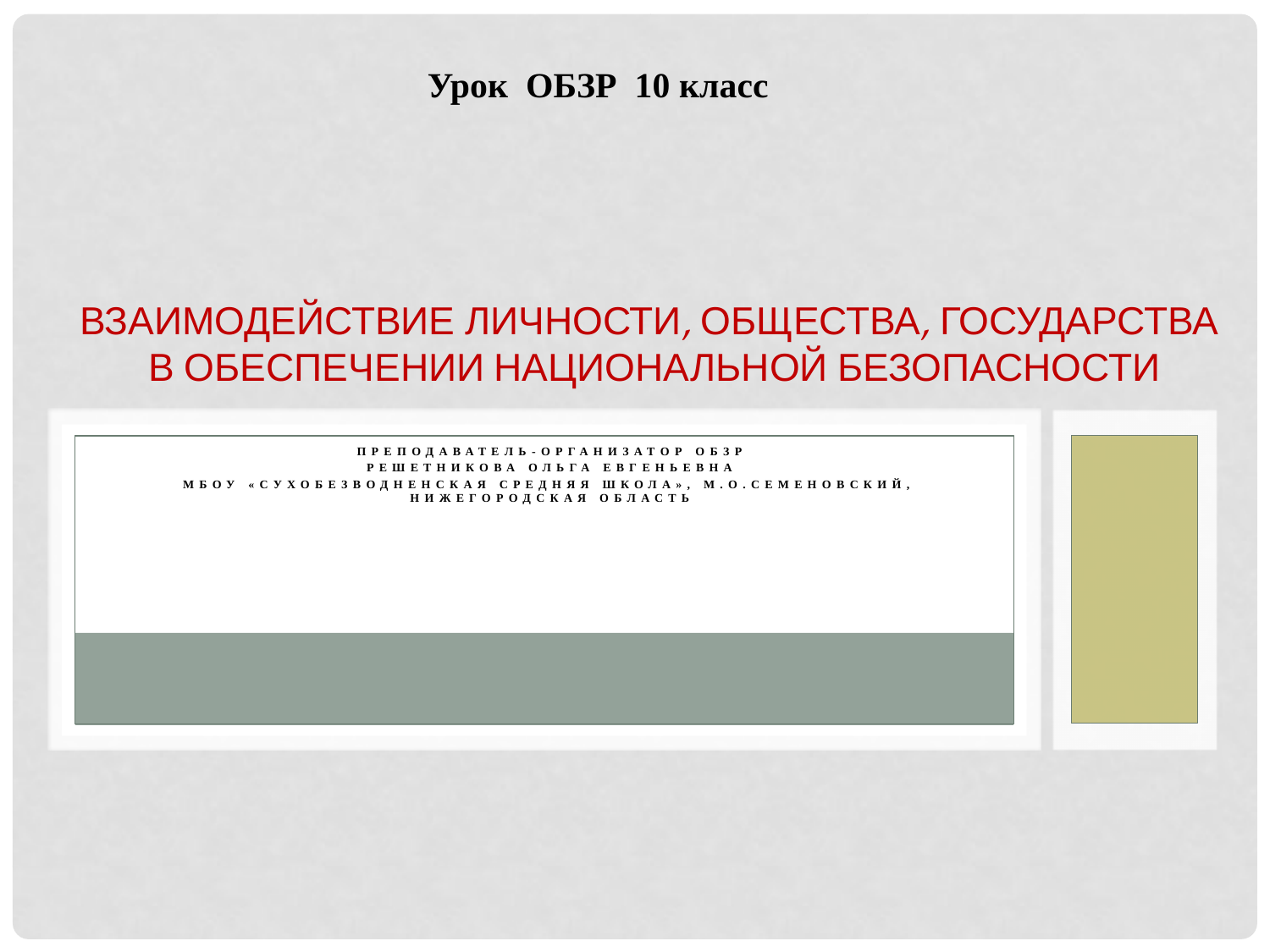

Урок  ОБЗР  10 класс
# Взаимодействие личности, общества, государства в обеспечении национальной безопасности
Преподаватель-организатор ОБЗР
Решетникова Ольга Евгеньевна
МБОУ «Сухобезводненская средняя школа», м.о.Семеновский, Нижегородская область